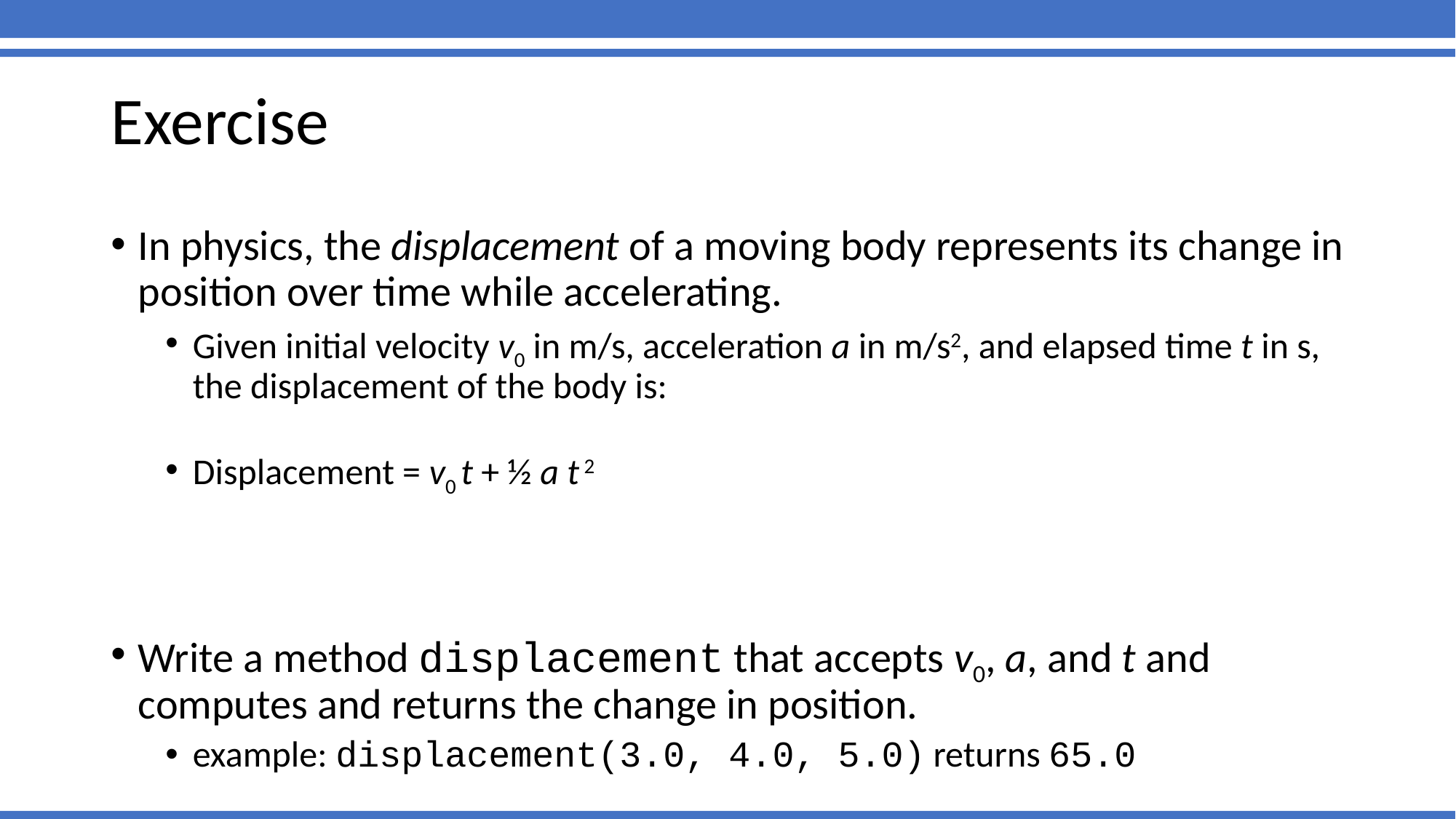

# Exercise
In physics, the displacement of a moving body represents its change in position over time while accelerating.
Given initial velocity v0 in m/s, acceleration a in m/s2, and elapsed time t in s, the displacement of the body is:

Displacement = v0 t + ½ a t 2

Write a method displacement that accepts v0, a, and t and computes and returns the change in position.
example: displacement(3.0, 4.0, 5.0) returns 65.0